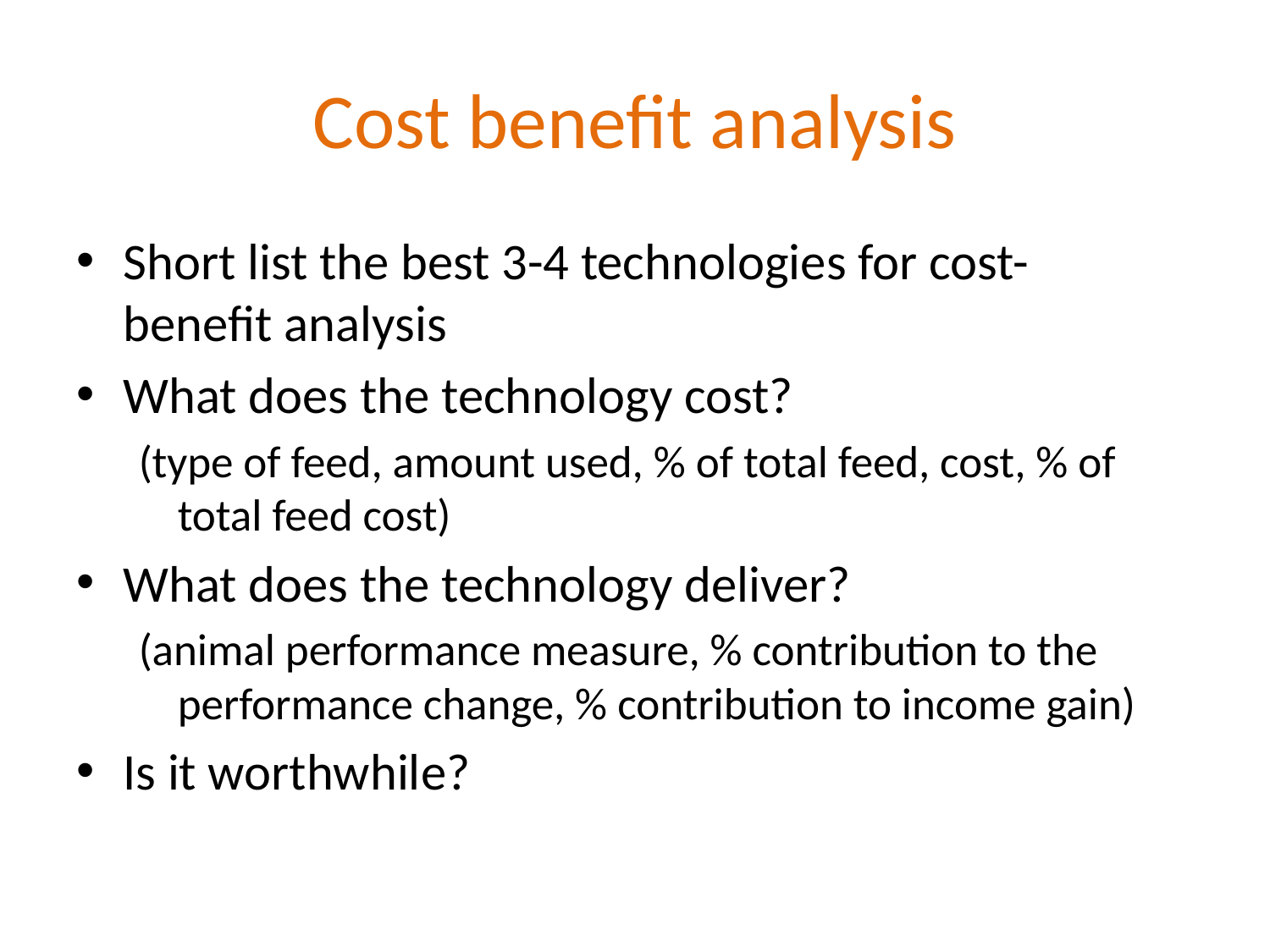

# Cost benefit analysis
Short list the best 3-4 technologies for cost-benefit analysis
What does the technology cost?
(type of feed, amount used, % of total feed, cost, % of total feed cost)
What does the technology deliver?
(animal performance measure, % contribution to the performance change, % contribution to income gain)
Is it worthwhile?